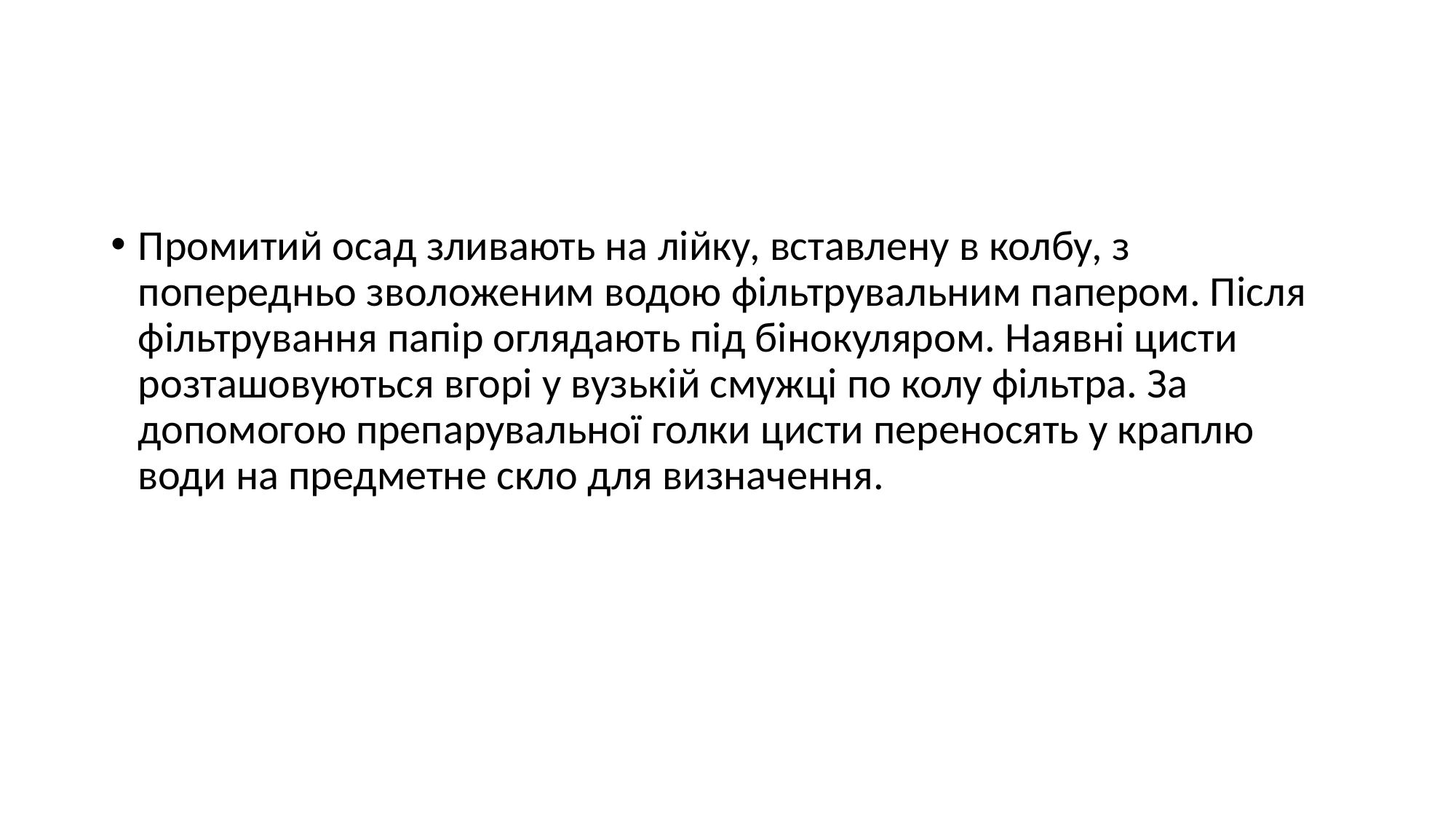

#
Промитий осад зливають на лійку, вставлену в колбу, з попередньо зволоженим водою фільтрувальним папером. Після фільтрування папір оглядають під бінокуляром. Наявні цисти розташовуються вгорі у вузькій смужці по колу фільтра. За допомогою препарувальної голки цисти переносять у краплю води на предметне скло для визначення.